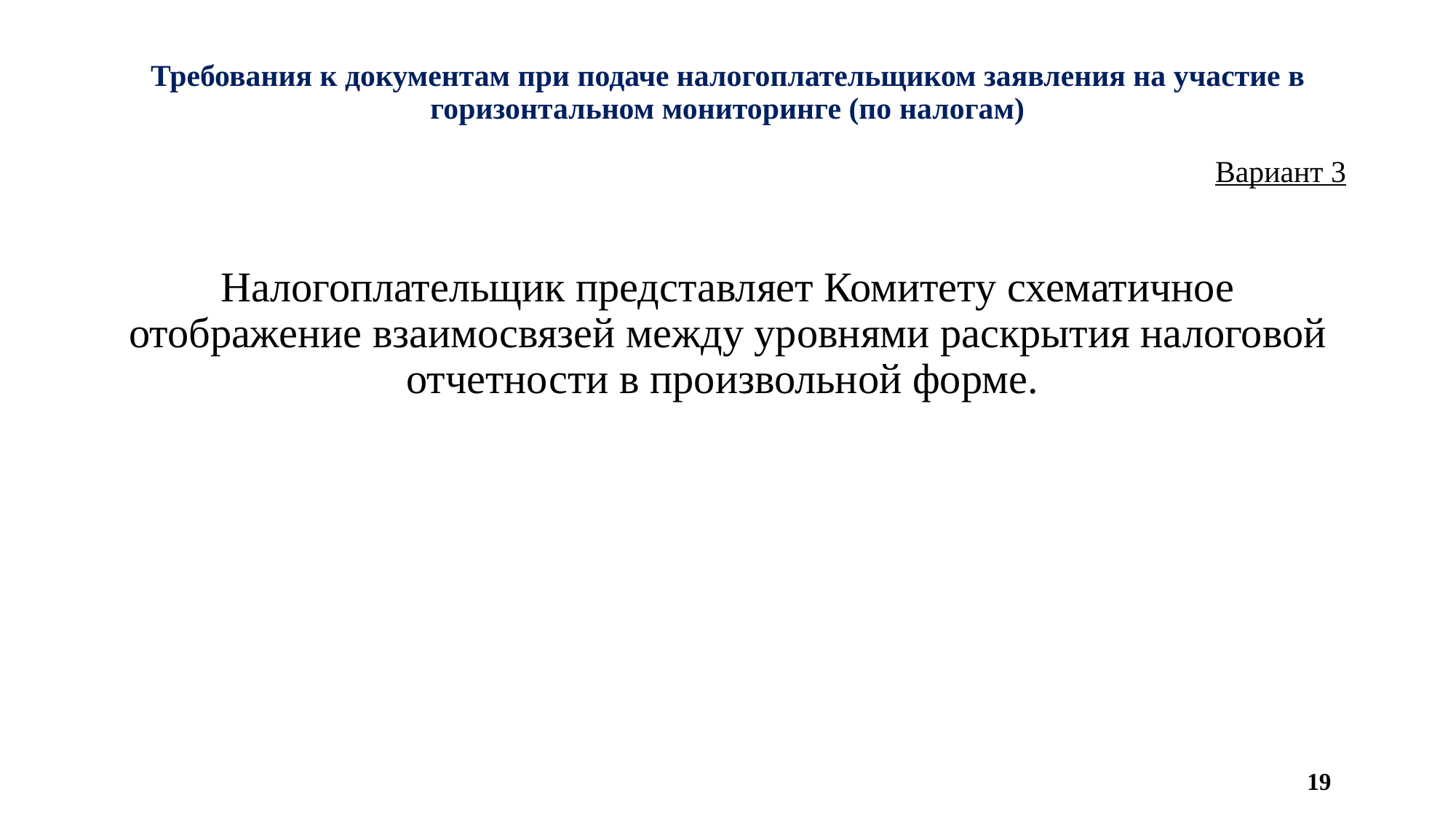

# Требования к документам при подаче налогоплательщиком заявления на участие в горизонтальном мониторинге (по налогам)
Вариант 3

Налогоплательщик представляет Комитету схематичное отображение взаимосвязей между уровнями раскрытия налоговой отчетности в произвольной форме.
19